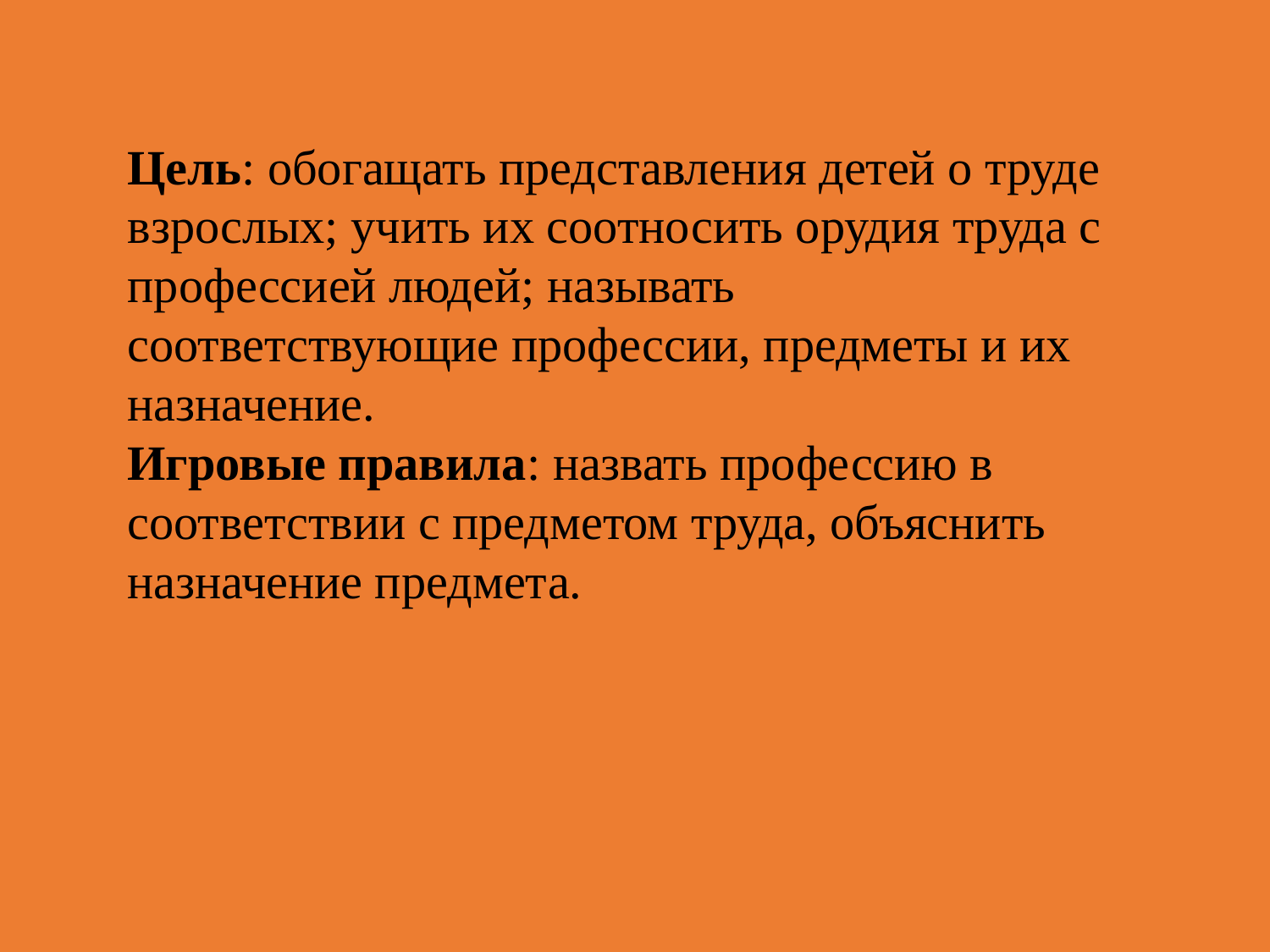

Цель: обогащать представления детей о труде взрослых; учить их соотносить орудия труда с про­фессией людей; называть соответствующие профессии, предметы и их назначение.
Игровые правила: назвать профессию в соответст­вии с предметом труда, объяснить назначение пред­мета.